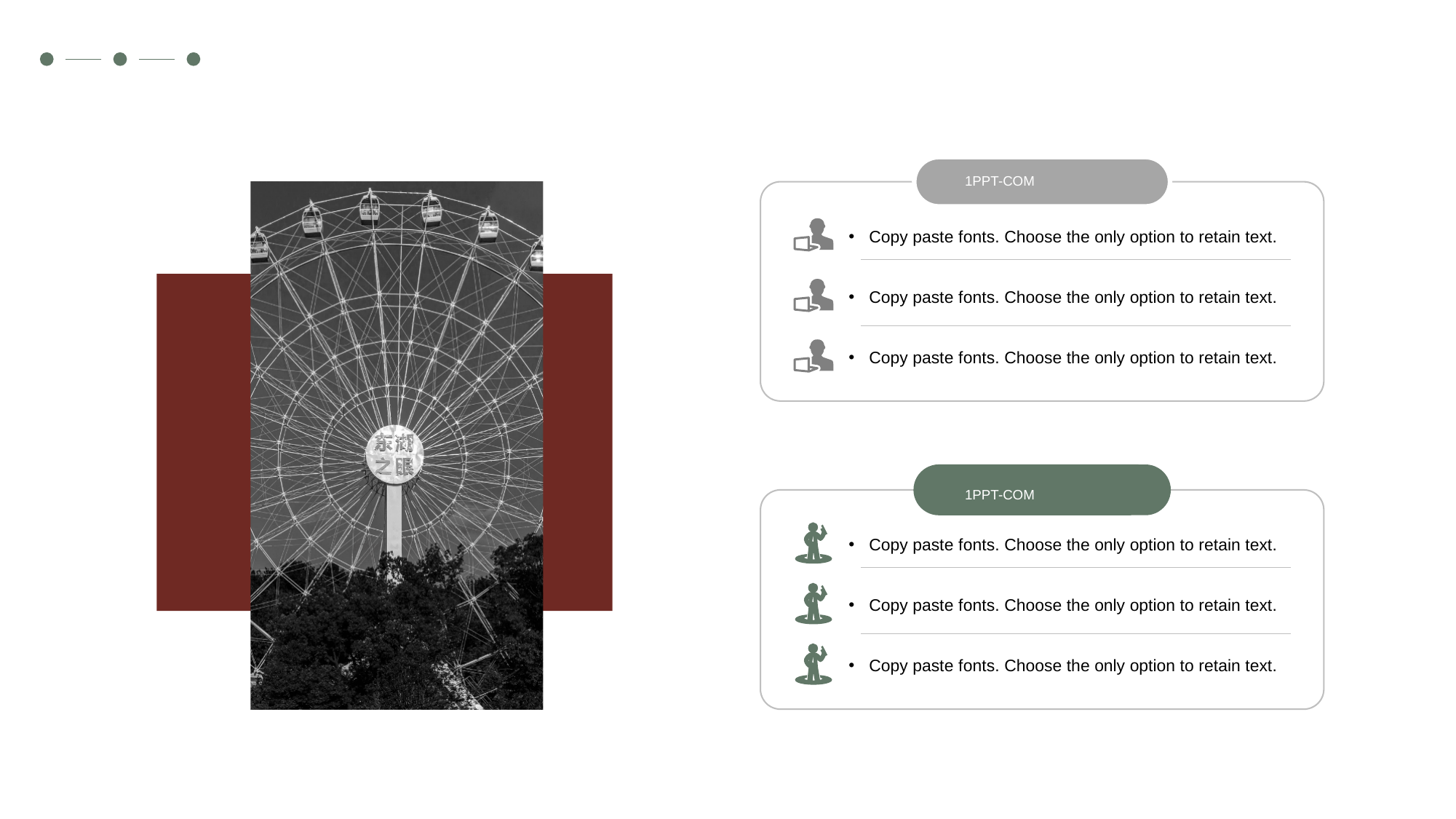

1PPT-COM

Copy paste f onts. Choose the only option to retain text.

Copy paste f onts. Choose the only option to retain text.

Copy paste f onts. Choose the only option to retain text.

1PPT-COM

Copy paste f onts. Choose the only option to retain text.

Copy paste f onts. Choose the only option to retain text.

Copy paste f onts. Choose the only option to retain text.